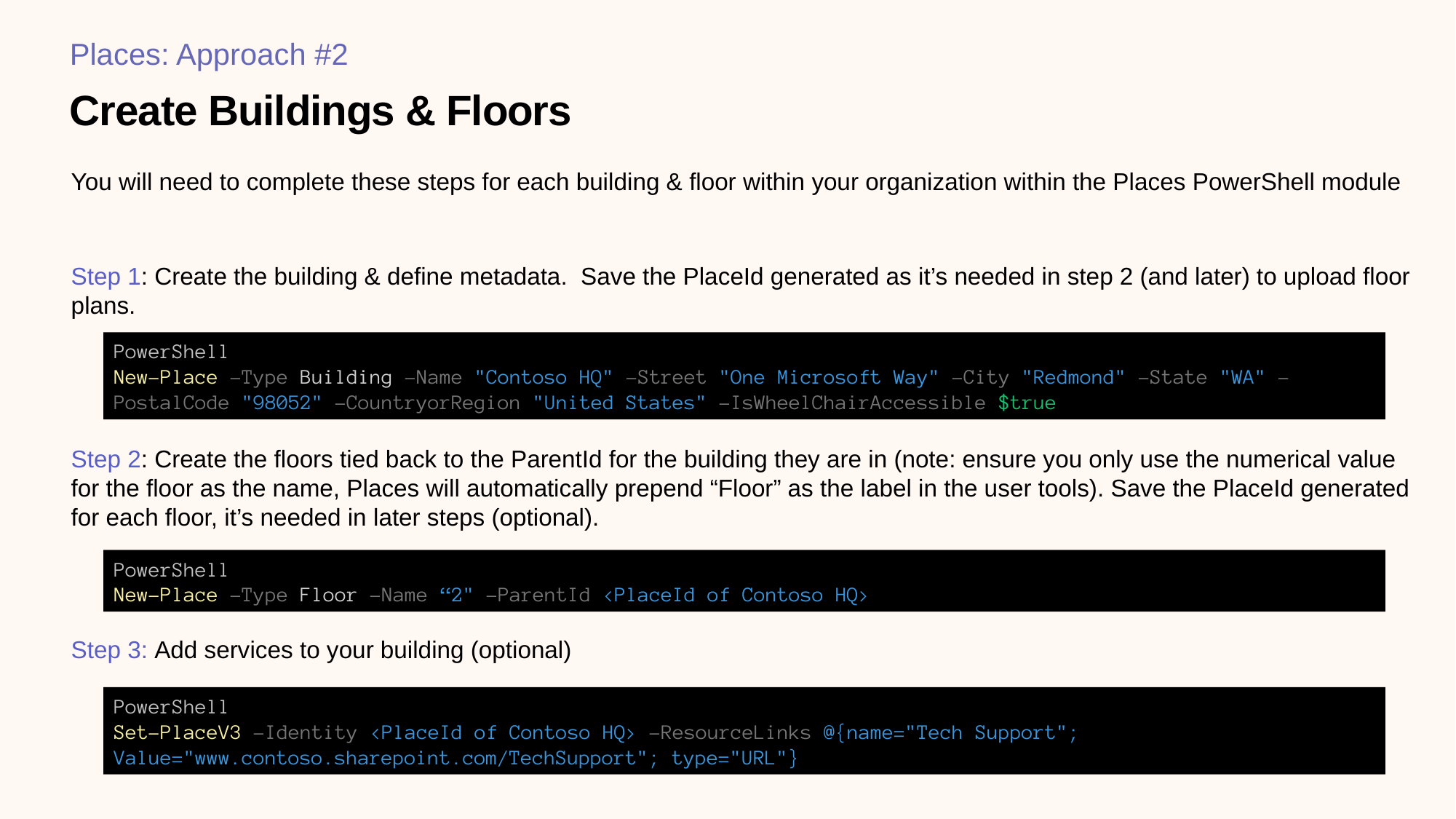

Places: Approach #2
# Create Buildings & Floors
You will need to complete these steps for each building & floor within your organization within the Places PowerShell module

Step 1: Create the building & define metadata.  Save the PlaceId generated as it’s needed in step 2 (and later) to upload floor plans.
PowerShell
New-Place -Type Building -Name "Contoso HQ" -Street "One Microsoft Way" -City "Redmond" -State "WA" -PostalCode "98052" -CountryorRegion "United States" -IsWheelChairAccessible $true
Step 2: Create the floors tied back to the ParentId for the building they are in (note: ensure you only use the numerical value for the floor as the name, Places will automatically prepend “Floor” as the label in the user tools). Save the PlaceId generated for each floor, it’s needed in later steps (optional).
PowerShell
New-Place -Type Floor -Name “2" -ParentId <PlaceId of Contoso HQ>
Step 3: Add services to your building (optional)
PowerShell
Set-PlaceV3 -Identity <PlaceId of Contoso HQ> -ResourceLinks @{name="Tech Support"; Value="www.contoso.sharepoint.com/TechSupport"; type="URL"}